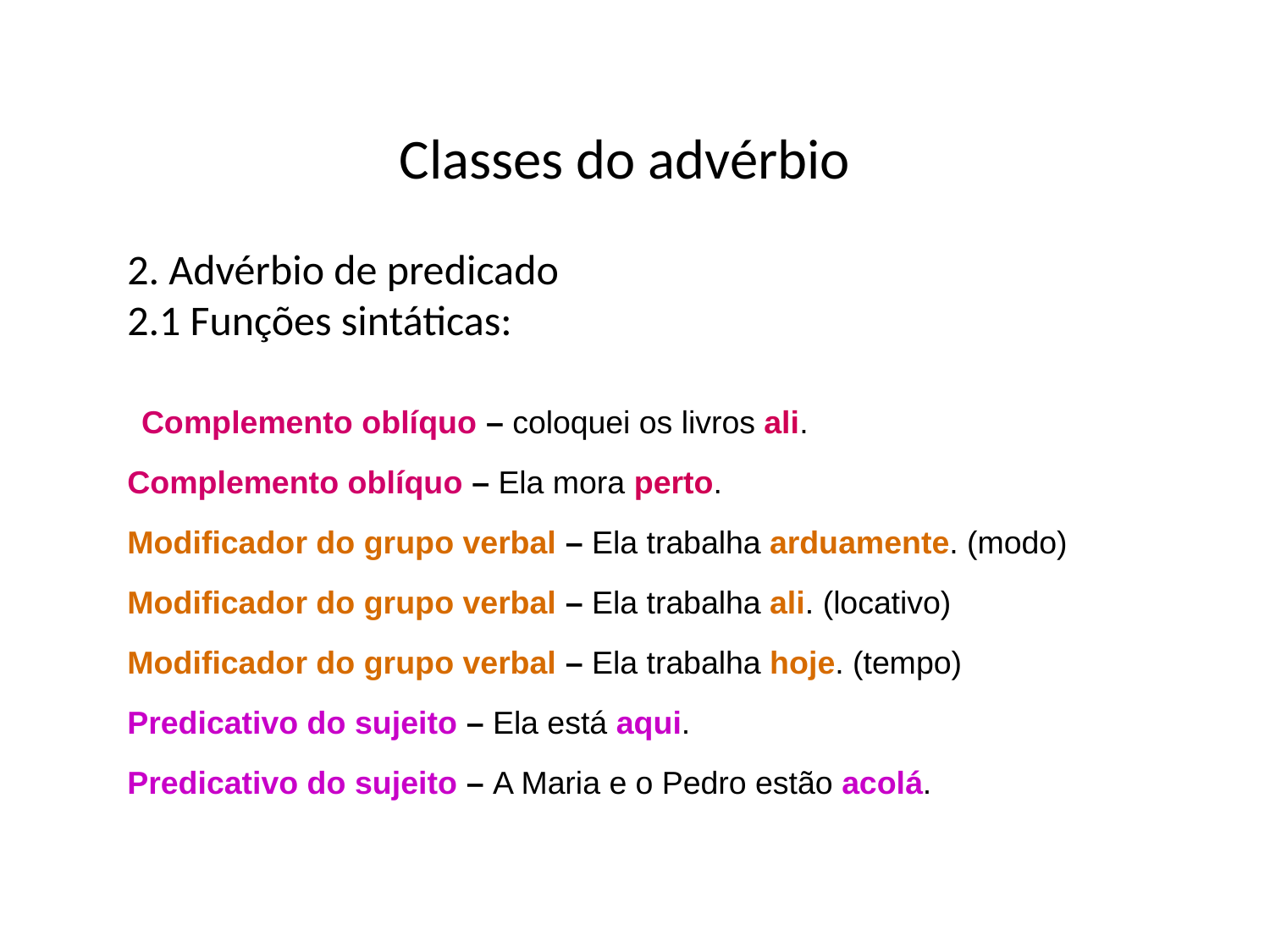

Classes do advérbio
2. Advérbio de predicado
2.1 Funções sintáticas:
Complemento oblíquo – coloquei os livros ali.
Complemento oblíquo – Ela mora perto.
Modificador do grupo verbal – Ela trabalha arduamente. (modo)
Modificador do grupo verbal – Ela trabalha ali. (locativo)
Modificador do grupo verbal – Ela trabalha hoje. (tempo)
Predicativo do sujeito – Ela está aqui.
Predicativo do sujeito – A Maria e o Pedro estão acolá.